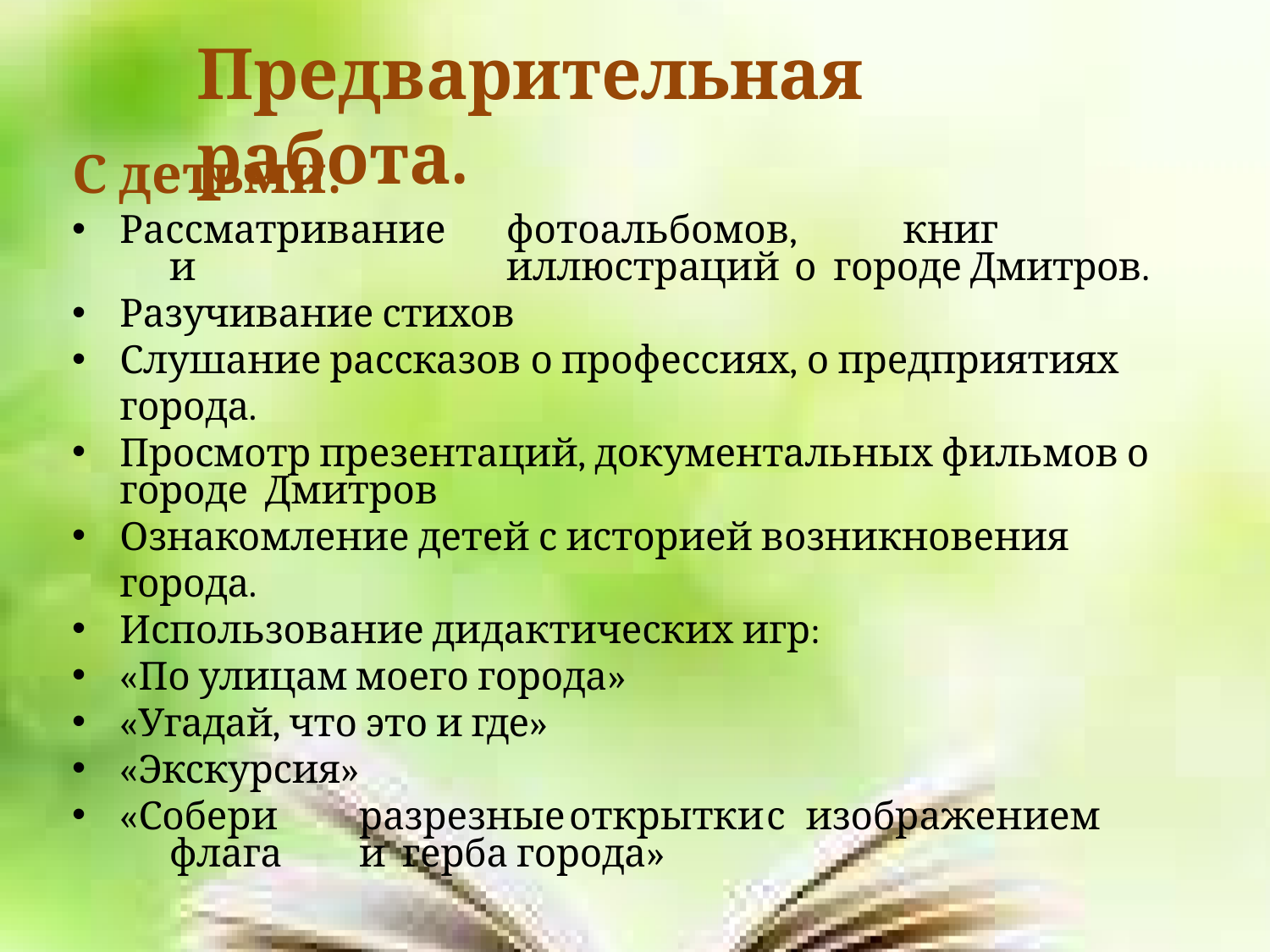

# Предварительная работа.
С детьми:
Рассматривание	фотоальбомов,	книг	и	иллюстраций	о  городе Дмитров.
Разучивание стихов
Слушание рассказов о профессиях, о предприятиях города.
Просмотр презентаций, документальных фильмов о городе  Дмитров
Ознакомление детей с историей возникновения города.
Использование дидактических игр:
«По улицам моего города»
«Угадай, что это и где»
«Экскурсия»
«Собери	разрезные	открытки	с	изображением	флага	и  герба города»